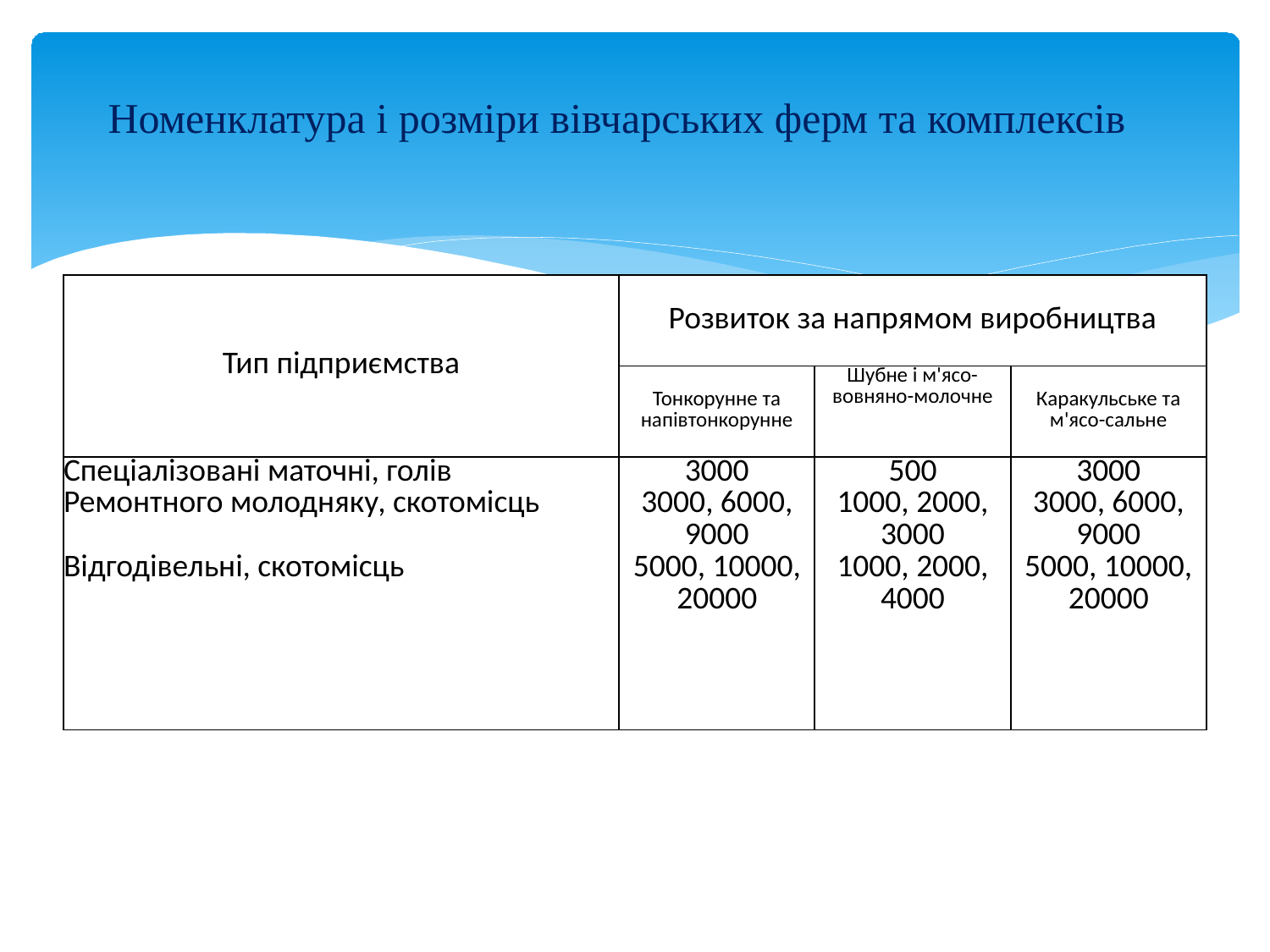

Номенклатура і розміри вівчарських ферм та комплексів
| Тип підприємства | Розвиток за напрямом виробництва |  |  |
| --- | --- | --- | --- |
|  | Тонкорунне та напівтонкорунне | Шубне і м'ясо-вовняно-молочне | Каракульське та м'ясо-сальне |
| Спеціалізовані маточні, голів Ремонтного молодняку, скотомісць   Відгодівельні, скотомісць | 3000 3000, 6000, 9000 5000, 10000, 20000 | 500 1000, 2000, 3000 1000, 2000, 4000 | 3000 3000, 6000, 9000 5000, 10000, 20000 |